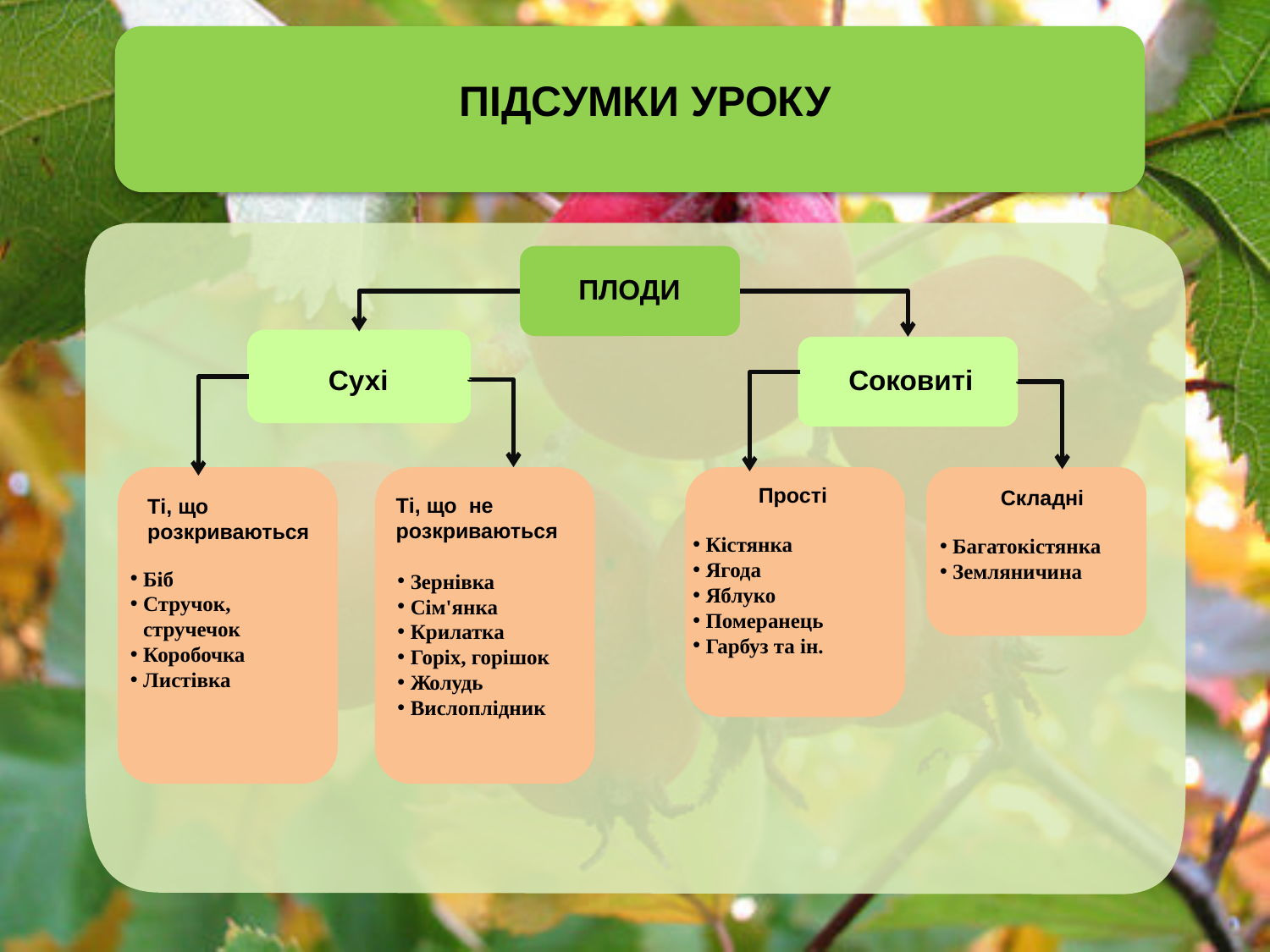

ПІДСУМКИ УРОКУ

ПЛОДИ

Сухі
Соковиті

Прості
Складні
Ті, що  не розкриваються
Ті, що розкриваються
Кістянка
Ягода
Яблуко
Померанець
Гарбуз та ін.

Багатокістянка
Земляничина

Біб
Стручок, стручечок
Коробочка
Листівка
Зернівка
Сім'янка
Крилатка
Горіх, горішок
Жолудь
Вислоплідник